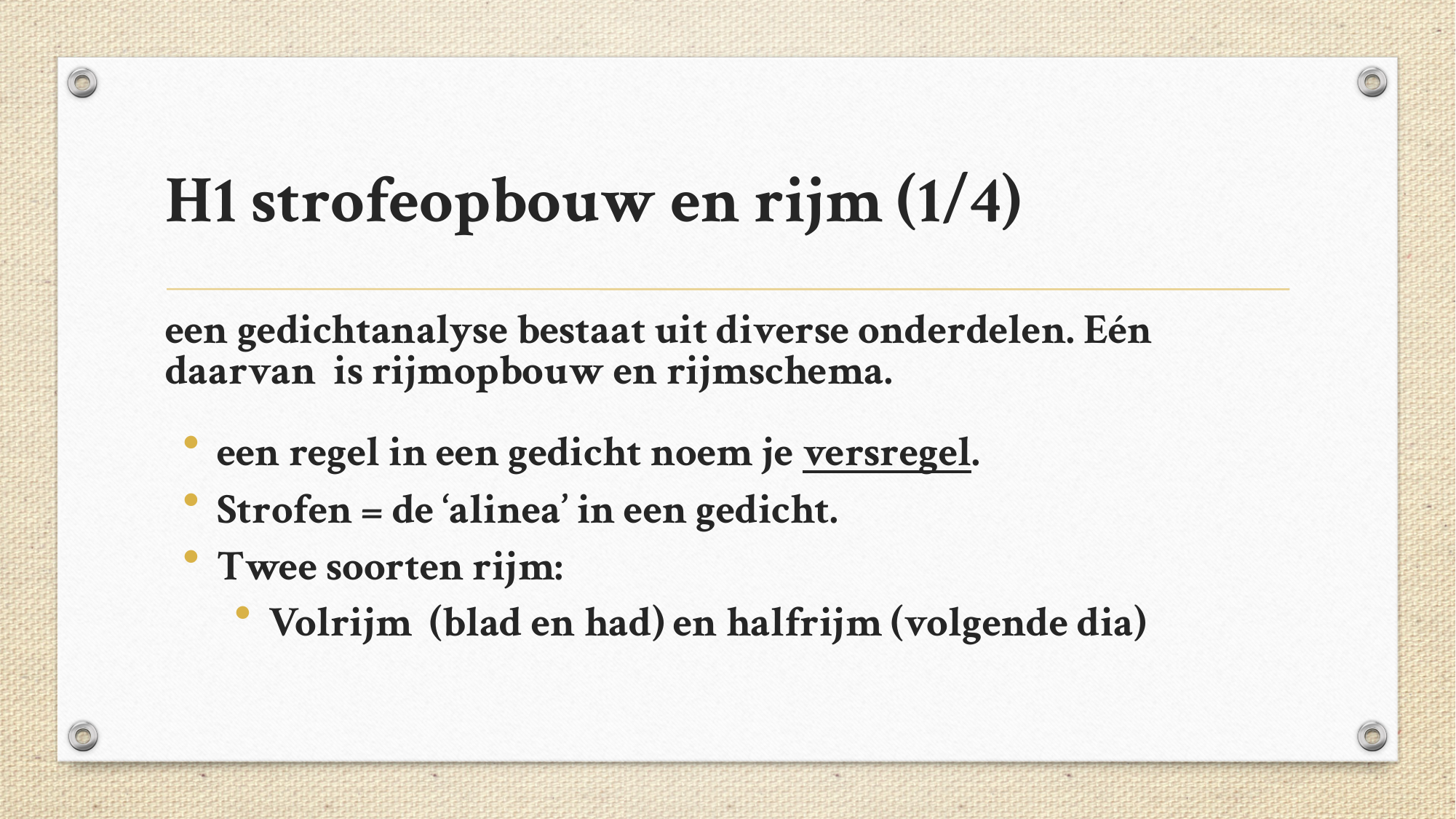

H1 strofeopbouw en rijm (1/4)
een gedichtanalyse bestaat uit diverse onderdelen. Eén daarvan  is rijmopbouw en rijmschema.

een regel in een gedicht noem je versregel.
Strofen = de ‘alinea’ in een gedicht.
Twee soorten rijm:
Volrijm  (blad en had) en halfrijm (volgende dia)